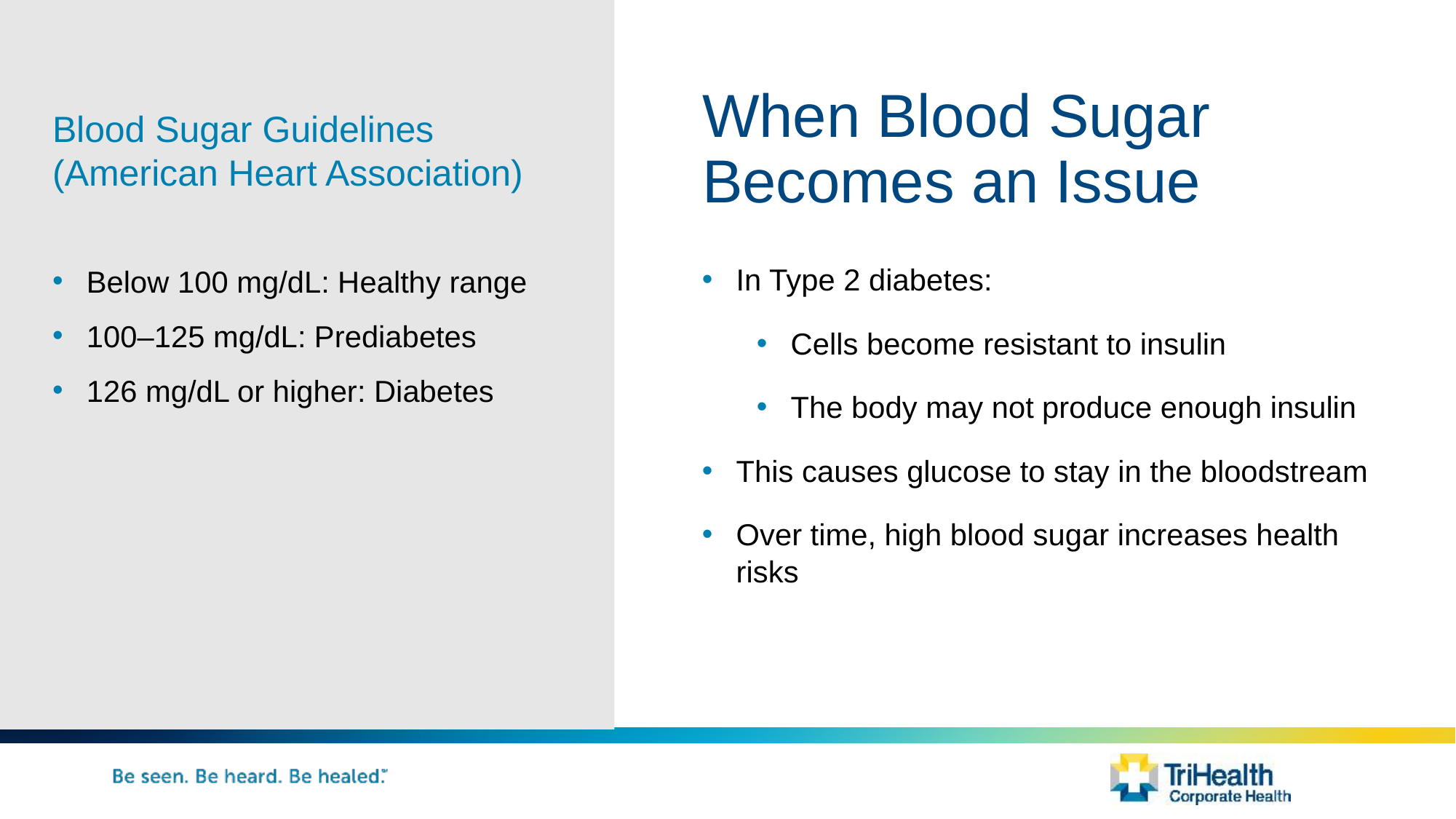

# When Blood Sugar Becomes an Issue
Blood Sugar Guidelines
(American Heart Association)
Below 100 mg/dL: Healthy range
100–125 mg/dL: Prediabetes
126 mg/dL or higher: Diabetes
In Type 2 diabetes:
Cells become resistant to insulin
The body may not produce enough insulin
This causes glucose to stay in the bloodstream
Over time, high blood sugar increases health risks